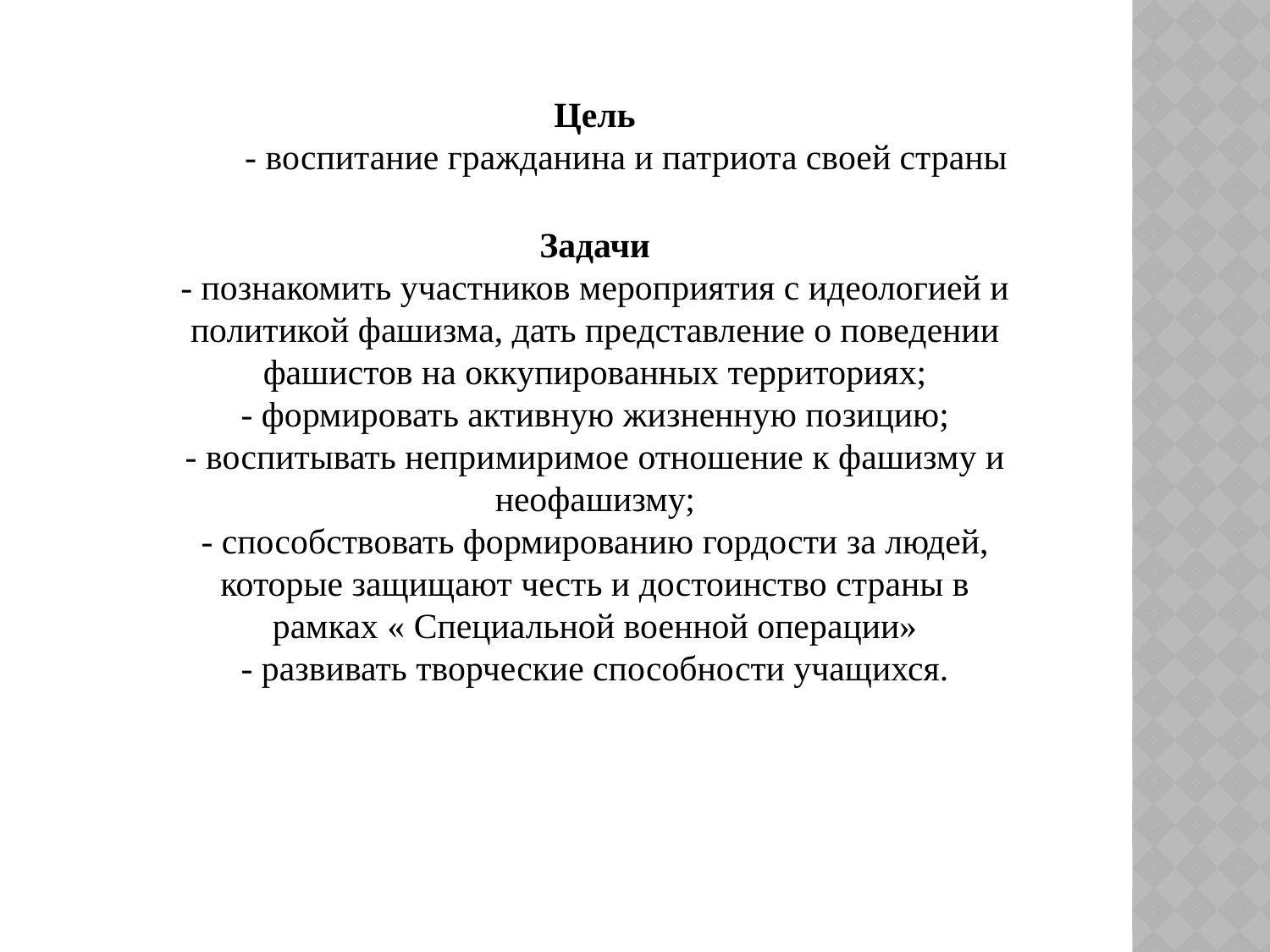

Цель
       - воспитание гражданина и патриота своей страны
Задачи
- познакомить участников мероприятия с идеологией и политикой фашизма, дать представление о поведении фашистов на оккупированных территориях;
- формировать активную жизненную позицию;
- воспитывать непримиримое отношение к фашизму и неофашизму;
- способствовать формированию гордости за людей, которые защищают честь и достоинство страны в рамках « Специальной военной операции»
- развивать творческие способности учащихся.